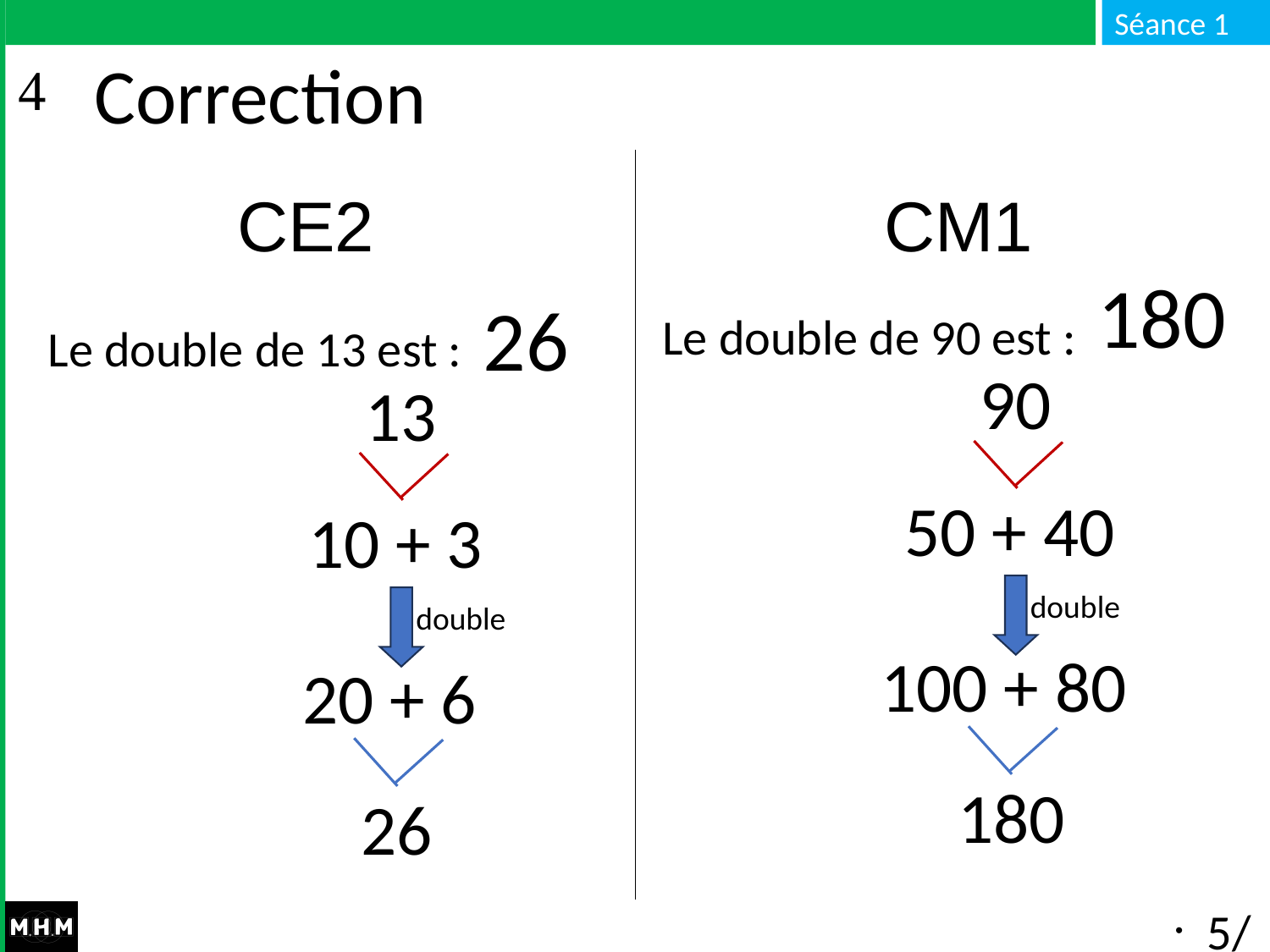

# Correction

CE2                          CM1
Le double de 90 est : …

Le double de 13 est : …

180
26
90
13

50 + 40
10 + 3

double

double
100 + 80
20 + 6

180
26
5/8